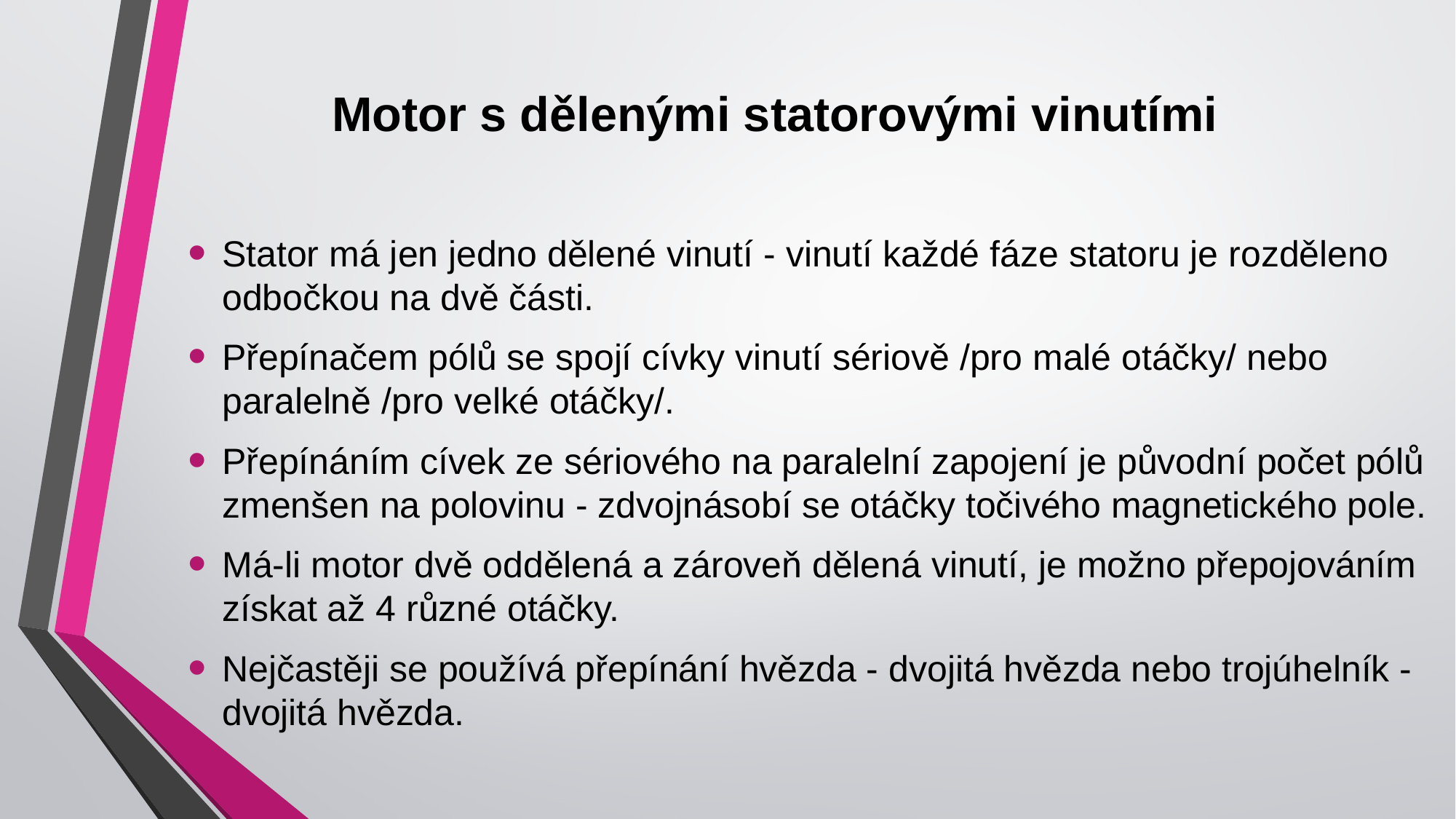

# Motor s dělenými statorovými vinutími
Stator má jen jedno dělené vinutí - vinutí každé fáze statoru je rozděleno odbočkou na dvě části.
Přepínačem pólů se spojí cívky vinutí sériově /pro malé otáčky/ nebo paralelně /pro velké otáčky/.
Přepínáním cívek ze sériového na paralelní zapojení je původní počet pólů zmenšen na polovinu - zdvojnásobí se otáčky točivého magnetického pole.
Má-li motor dvě oddělená a zároveň dělená vinutí, je možno přepojováním získat až 4 různé otáčky.
Nejčastěji se používá přepínání hvězda - dvojitá hvězda nebo trojúhelník - dvojitá hvězda.